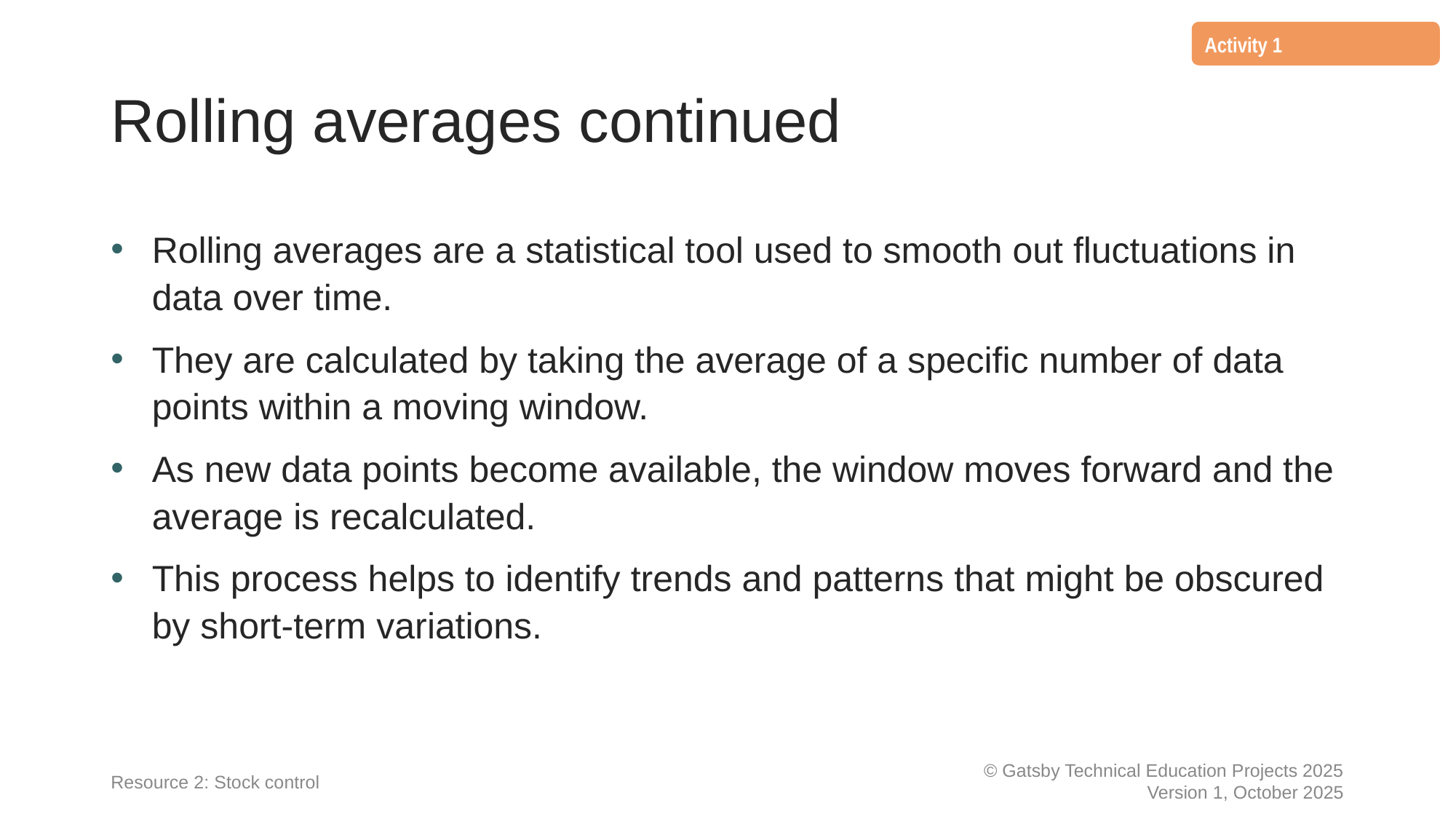

Activity 1
# Rolling averages continued
Rolling averages are a statistical tool used to smooth out fluctuations in data over time.
They are calculated by taking the average of a specific number of data points within a moving window.
As new data points become available, the window moves forward and the average is recalculated.
This process helps to identify trends and patterns that might be obscured by short-term variations.
Resource 2: Stock control